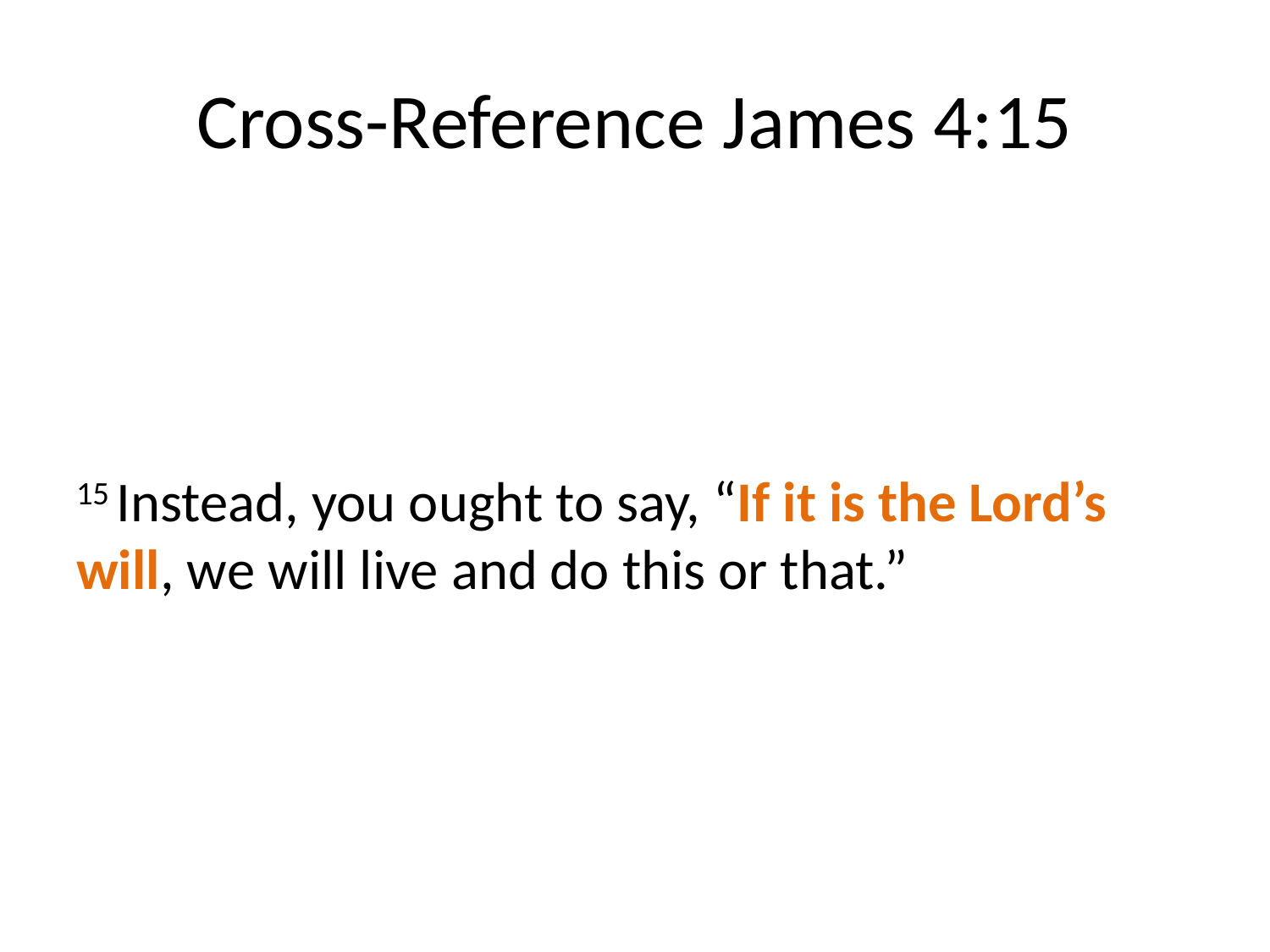

# Cross-Reference James 4:15

15 Instead, you ought to say, “If it is the Lord’s will, we will live and do this or that.”